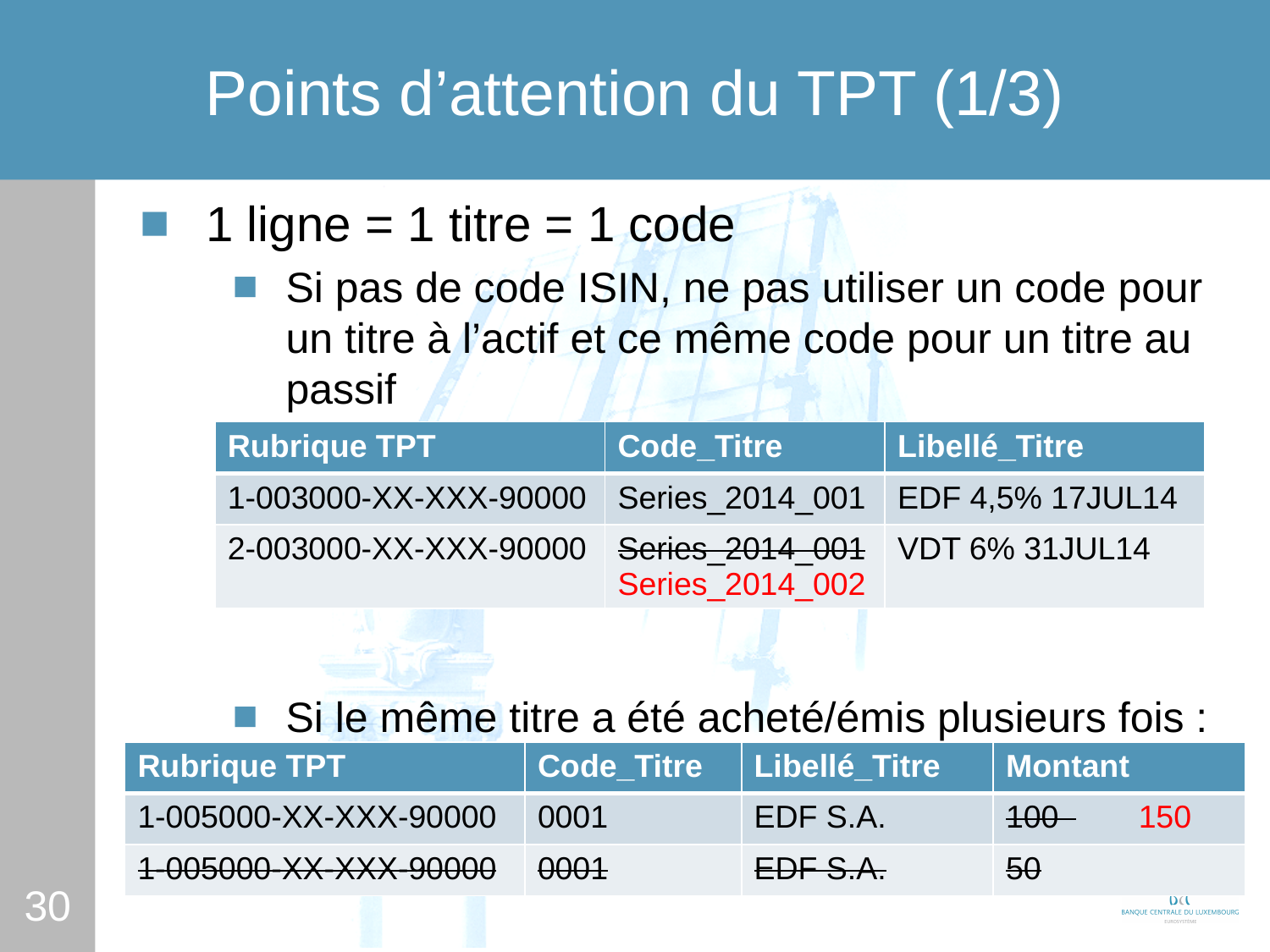

# Points d’attention du TPT (1/3)
1 ligne = 1 titre = 1 code
Si pas de code ISIN, ne pas utiliser un code pour un titre à l’actif et ce même code pour un titre au passif

Si le même titre a été acheté/émis plusieurs fois : à ne renseigner qu’une fois
| Rubrique TPT | Code\_Titre | Libellé\_Titre |
| --- | --- | --- |
| 1-003000-XX-XXX-90000 | Series\_2014\_001 | EDF 4,5% 17JUL14 |
| 2-003000-XX-XXX-90000 | Series\_2014\_001 Series\_2014\_002 | VDT 6% 31JUL14 |
| Rubrique TPT | Code\_Titre | Libellé\_Titre | Montant |
| --- | --- | --- | --- |
| 1-005000-XX-XXX-90000 | 0001 | EDF S.A. | 100 150 |
| 1-005000-XX-XXX-90000 | 0001 | EDF S.A. | 50 |
30